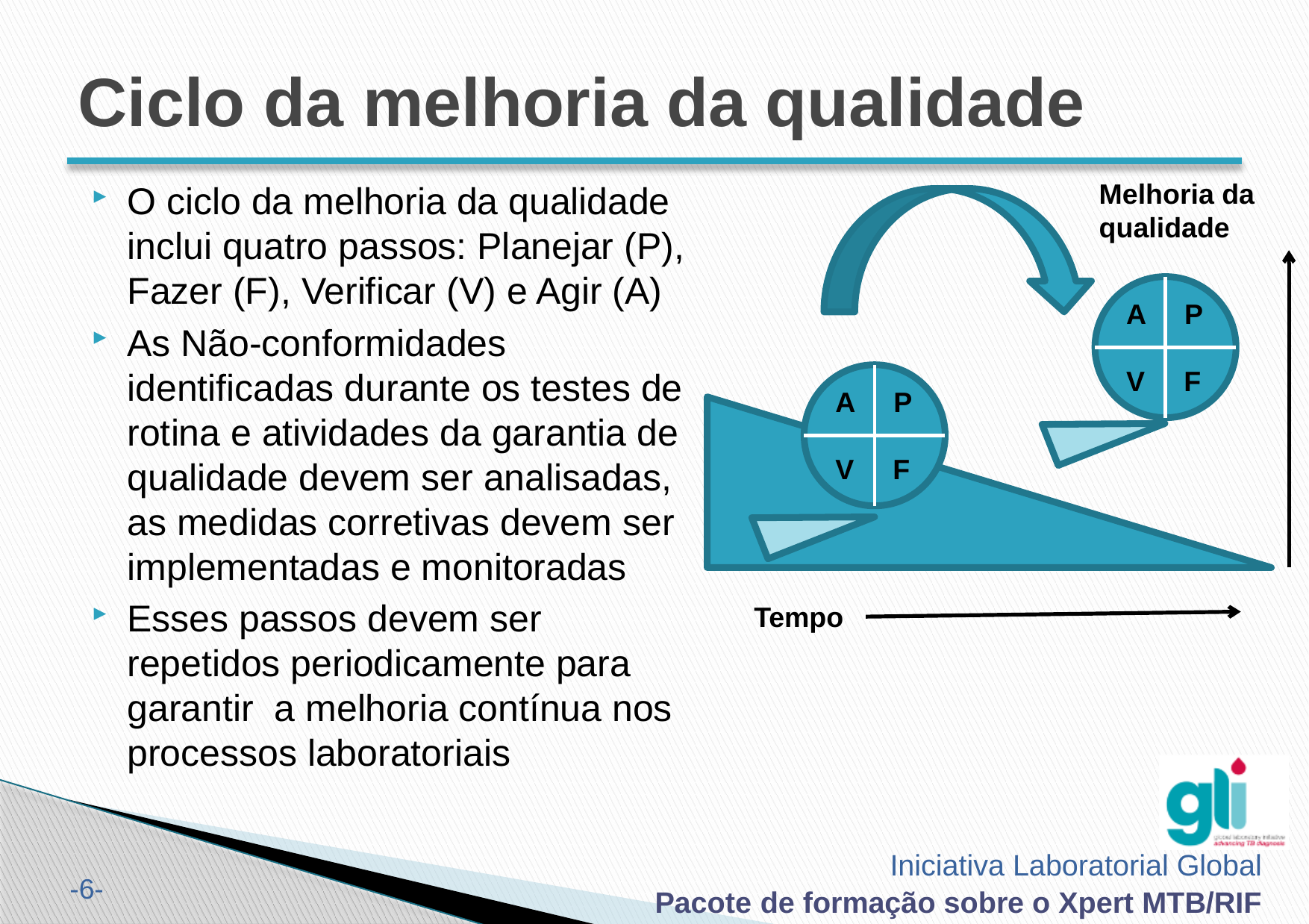

# Ciclo da melhoria da qualidade
O ciclo da melhoria da qualidade inclui quatro passos: Planejar (P), Fazer (F), Verificar (V) e Agir (A)
As Não-conformidades identificadas durante os testes de rotina e atividades da garantia de qualidade devem ser analisadas, as medidas corretivas devem ser  implementadas e monitoradas
Esses passos devem ser repetidos periodicamente para garantir  a melhoria contínua nos processos laboratoriais
Melhoria da qualidade

A     P

V     F

A     P

V     F

Tempo